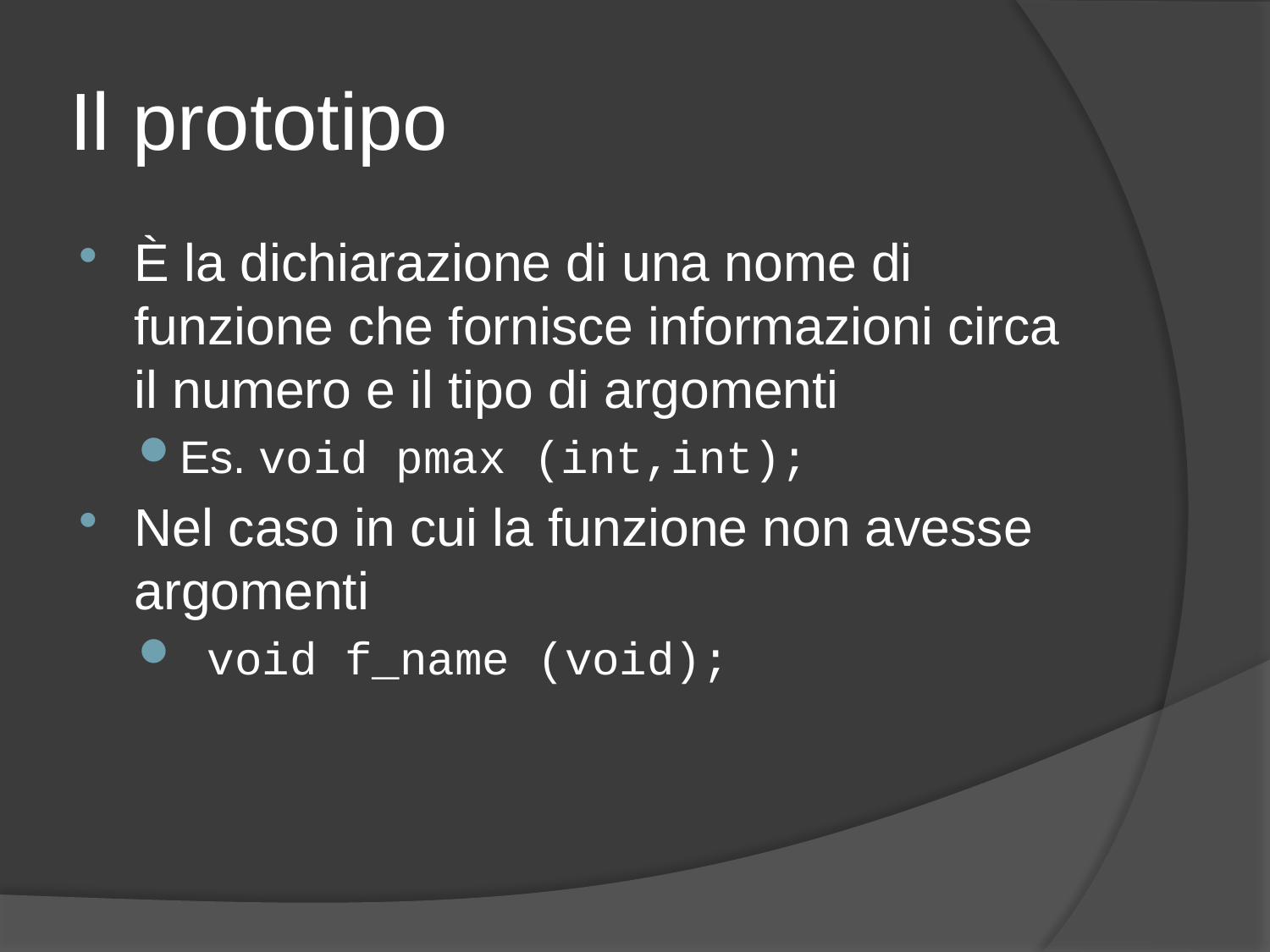

# Il prototipo
È la dichiarazione di una nome di funzione che fornisce informazioni circa il numero e il tipo di argomenti
Es. void pmax (int,int);
Nel caso in cui la funzione non avesse argomenti
 void f_name (void);